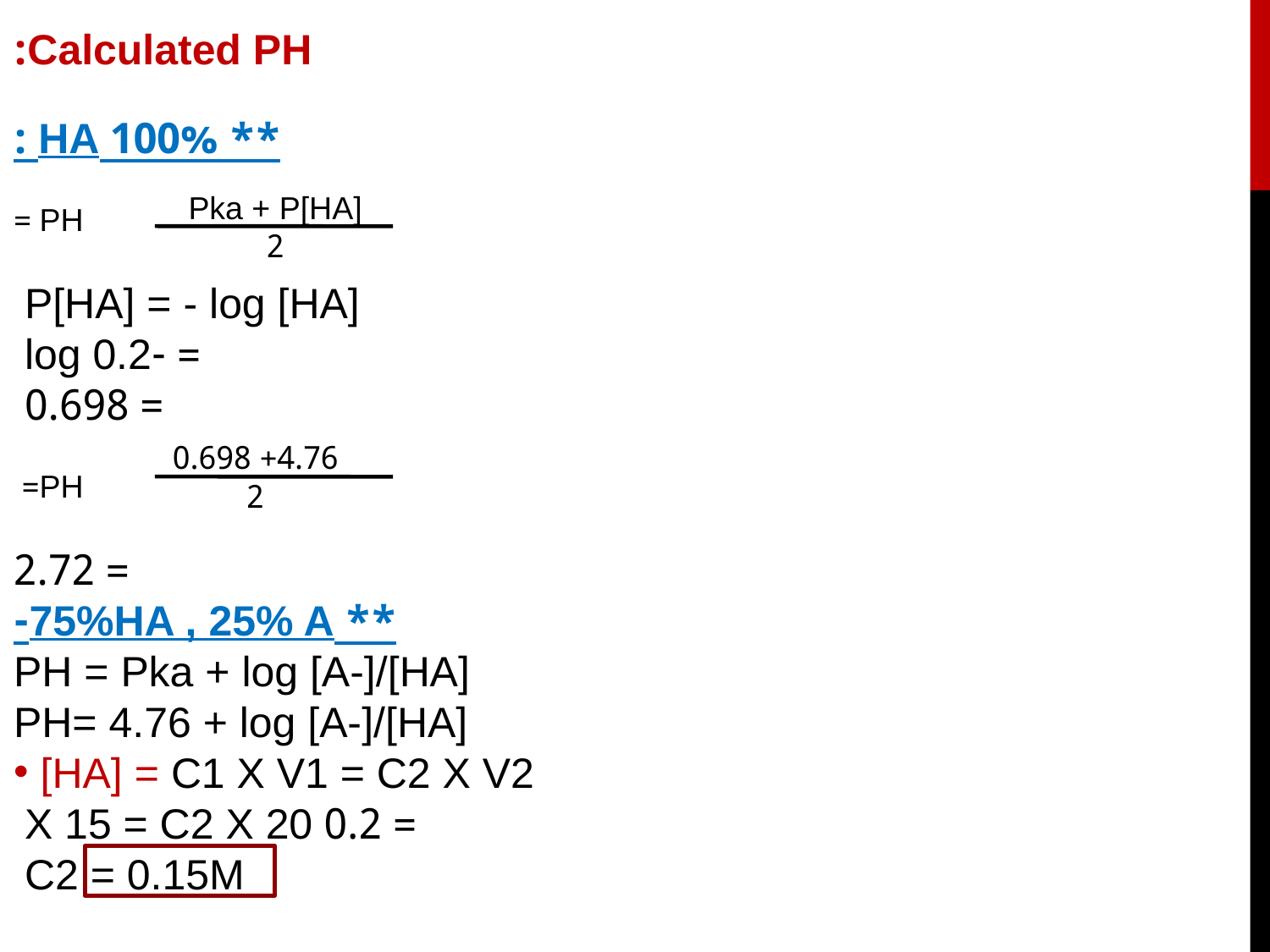

Calculated PH:

** 100% HA :

PH =

P[HA] = - log [HA]
          = -log 0.2
          = 0.698

PH=

           = 2.72
** 75%HA , 25% A-
PH = Pka + log [A-]/[HA]
PH= 4.76 + log [A-]/[HA]
 [HA] = C1 X V1 = C2 X V2
         = 0.2 X 15 = C2 X 20
         C2 = 0.15M
Pka + P[HA]
2
4.76+ 0.698
2